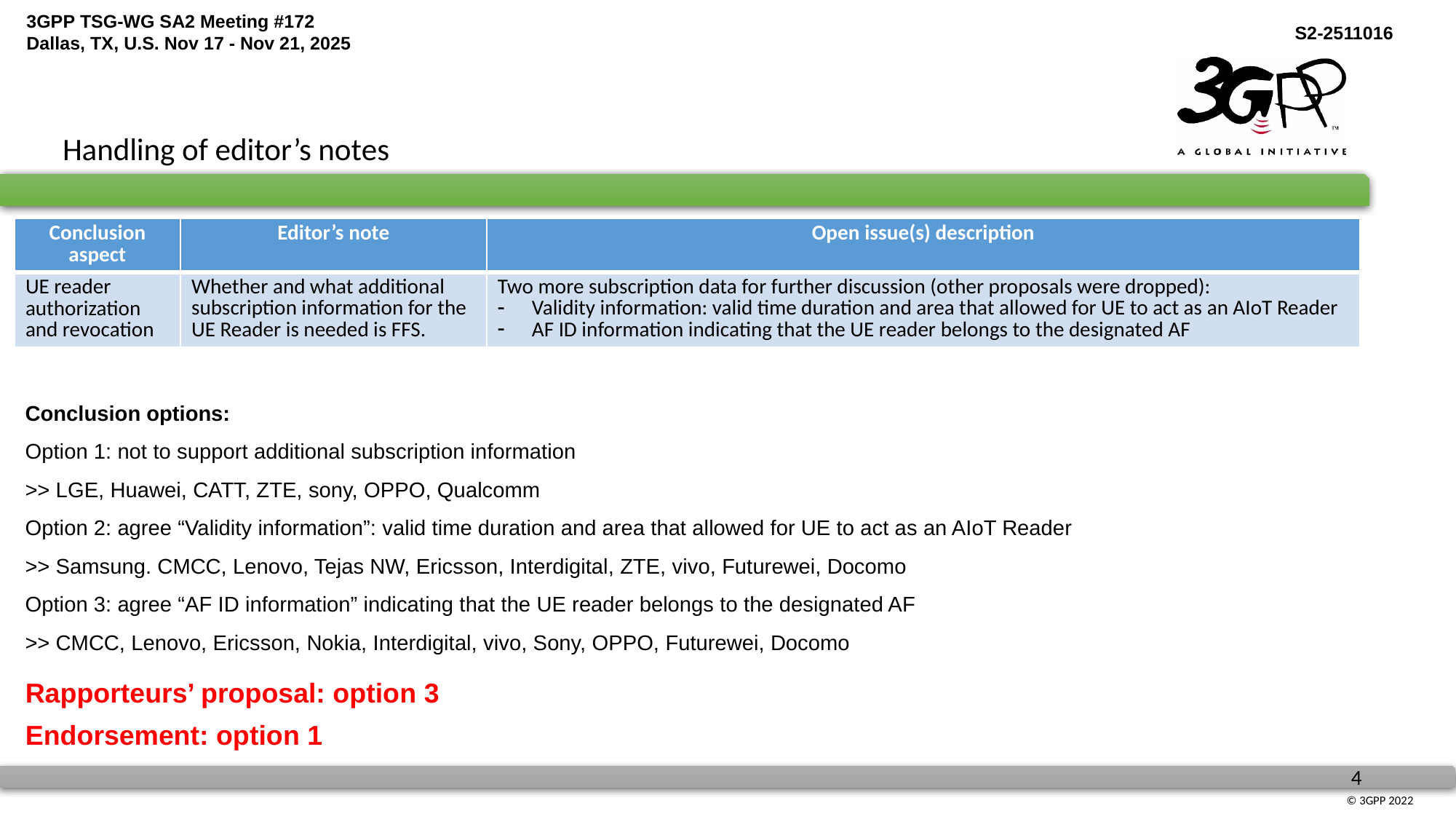

Handling of editor’s notes
| Conclusion aspect | Editor’s note | Open issue(s) description |
| --- | --- | --- |
| UE reader authorization and revocation | Whether and what additional subscription information for the UE Reader is needed is FFS. | Two more subscription data for further discussion (other proposals were dropped): Validity information: valid time duration and area that allowed for UE to act as an AIoT Reader AF ID information indicating that the UE reader belongs to the designated AF |
Conclusion options:
Option 1: not to support additional subscription information
>> LGE, Huawei, CATT, ZTE, sony, OPPO, Qualcomm
Option 2: agree “Validity information”: valid time duration and area that allowed for UE to act as an AIoT Reader
>> Samsung. CMCC, Lenovo, Tejas NW, Ericsson, Interdigital, ZTE, vivo, Futurewei, Docomo
Option 3: agree “AF ID information” indicating that the UE reader belongs to the designated AF
>> CMCC, Lenovo, Ericsson, Nokia, Interdigital, vivo, Sony, OPPO, Futurewei, Docomo
Rapporteurs’ proposal: option 3
Endorsement: option 1